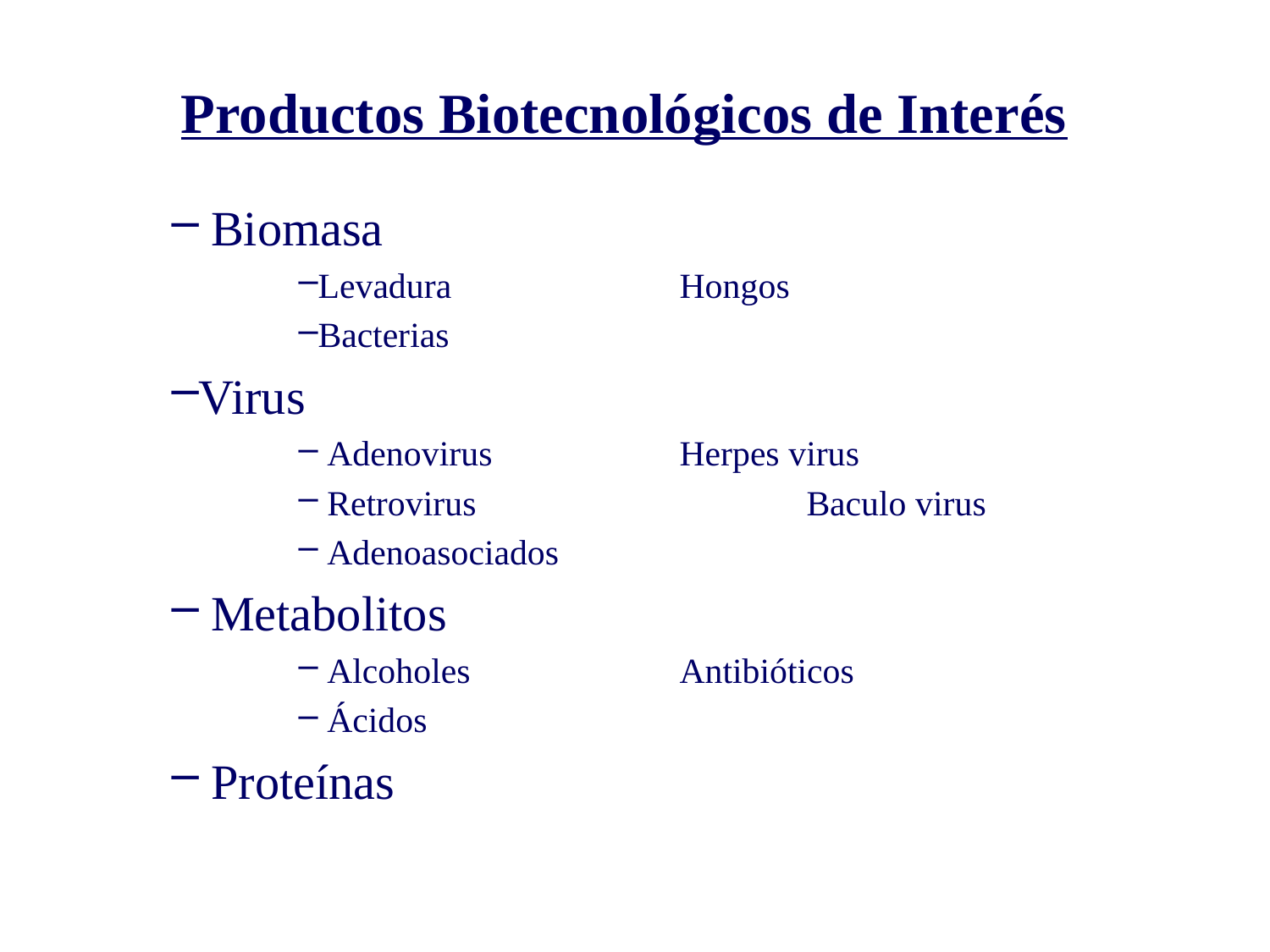

# Productos Biotecnológicos de Interés
 Biomasa
Levadura 		Hongos
Bacterias
Virus
 Adenovirus 		Herpes virus
 Retrovirus 			Baculo virus
 Adenoasociados
 Metabolitos
 Alcoholes 		Antibióticos
 Ácidos
 Proteínas